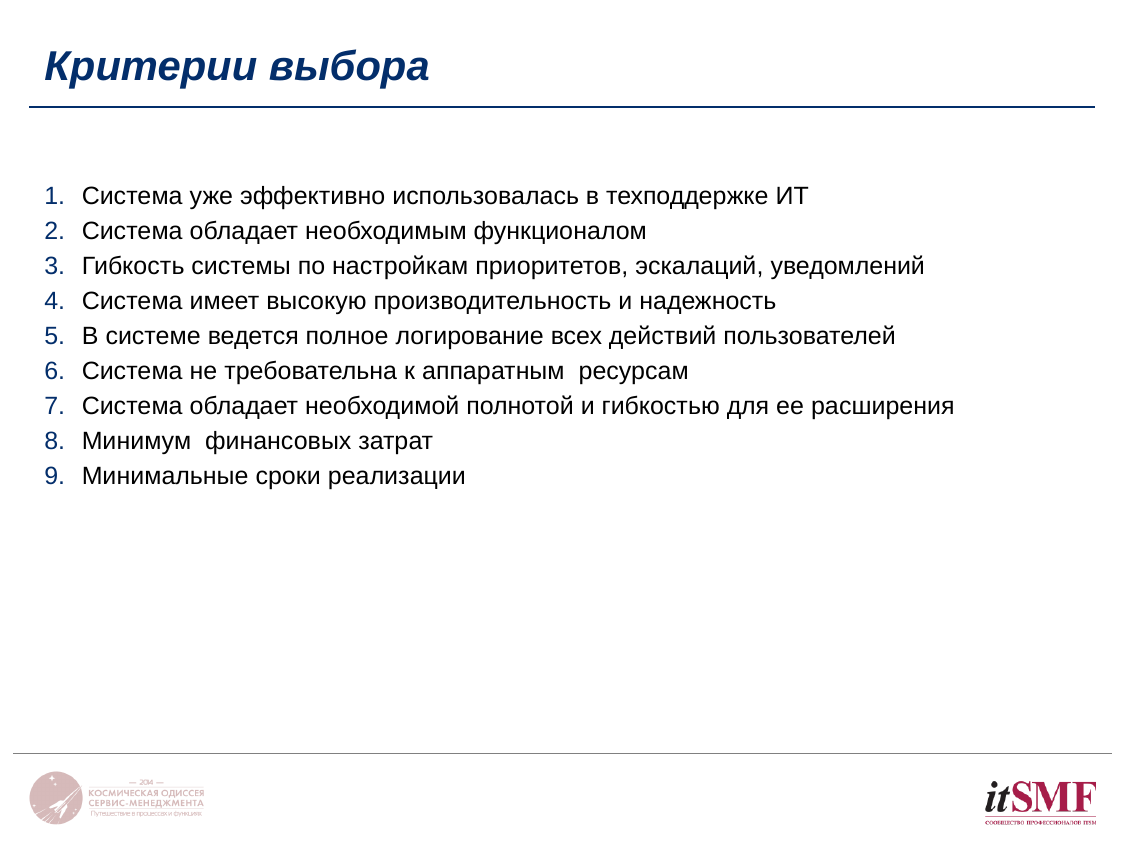

# Критерии выбора

Система уже эффективно использовалась в техподдержке ИТ
Система обладает необходимым функционалом
Гибкость системы по настройкам приоритетов, эскалаций, уведомлений
Система имеет высокую производительность и надежность
В системе ведется полное логирование всех действий пользователей
Система не требовательна к аппаратным  ресурсам
Система обладает необходимой полнотой и гибкостью для ее расширения
Минимум  финансовых затрат
Минимальные сроки реализации